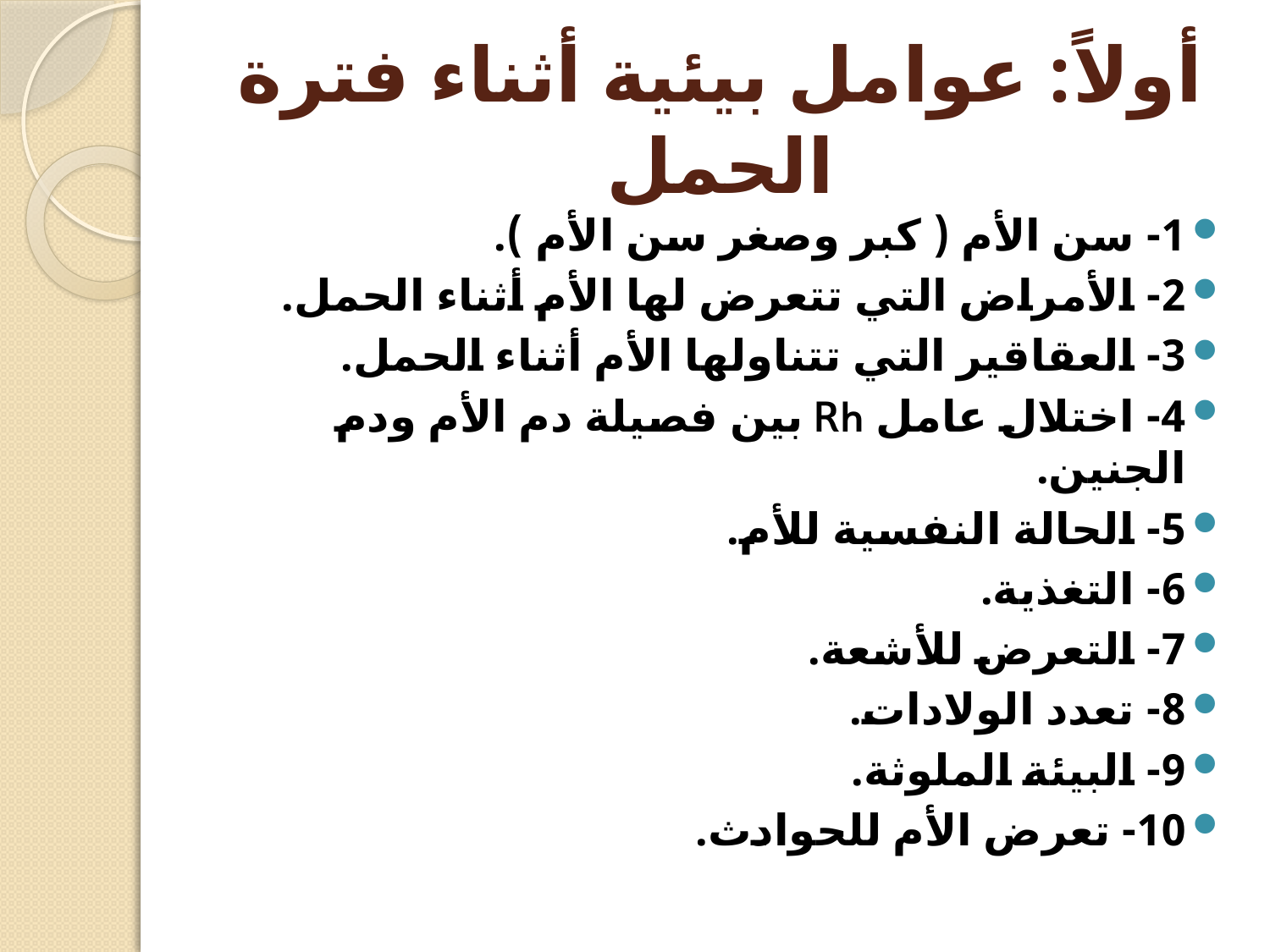

# أولاً: عوامل بيئية أثناء فترة الحمل
1- سن الأم ( كبر وصغر سن الأم ).
2- الأمراض التي تتعرض لها الأم أثناء الحمل.
3- العقاقير التي تتناولها الأم أثناء الحمل.
4- اختلال عامل Rh بين فصيلة دم الأم ودم الجنين.
5- الحالة النفسية للأم.
6- التغذية.
7- التعرض للأشعة.
8- تعدد الولادات.
9- البيئة الملوثة.
10- تعرض الأم للحوادث.